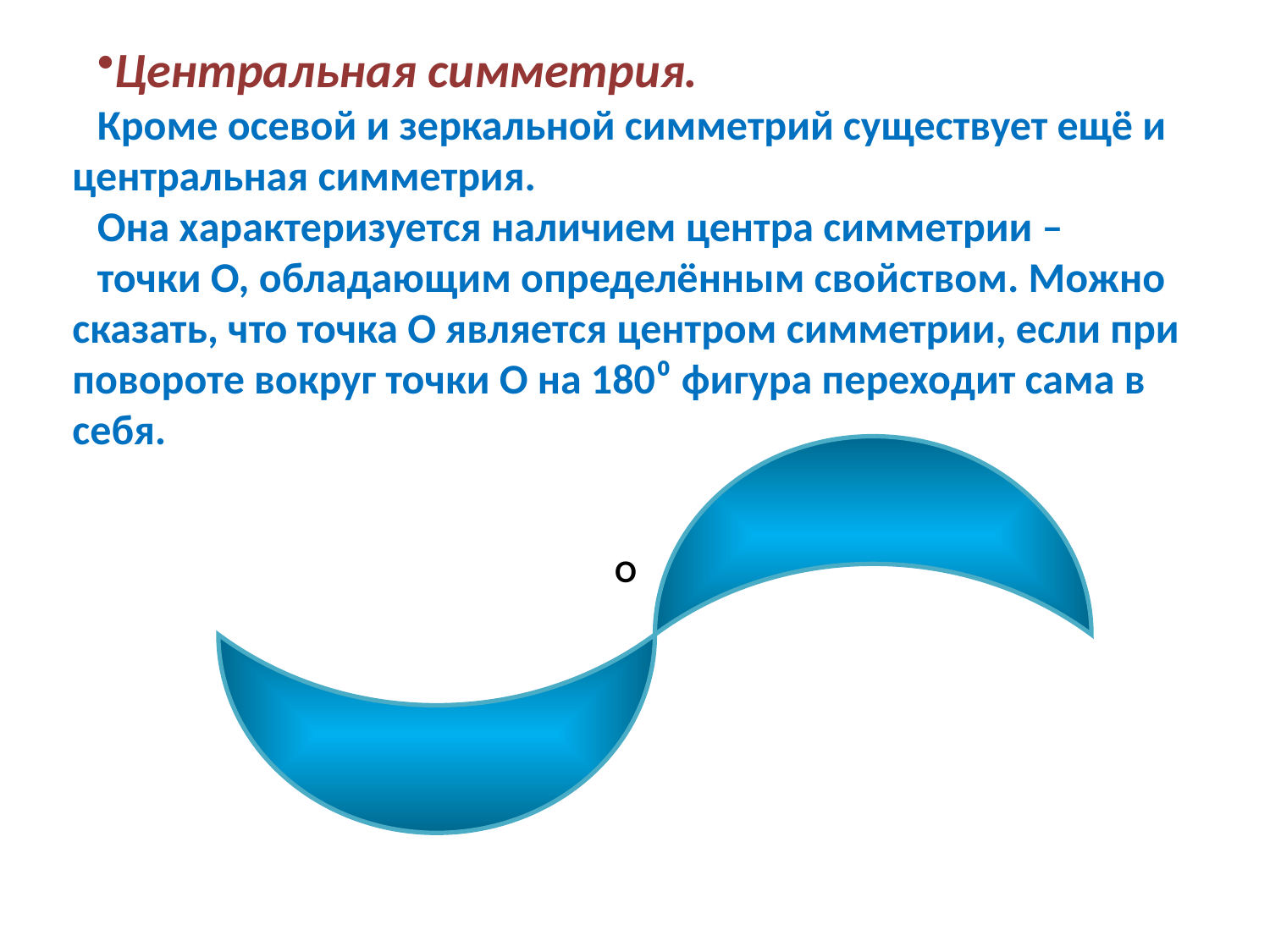

Центральная симметрия.
Кроме осевой и зеркальной симметрий существует ещё и центральная симметрия.
Она характеризуется наличием центра симметрии –
точки О, обладающим определённым свойством. Можно сказать, что точка О является центром симметрии, если при повороте вокруг точки О на 180⁰ фигура переходит сама в себя.

О